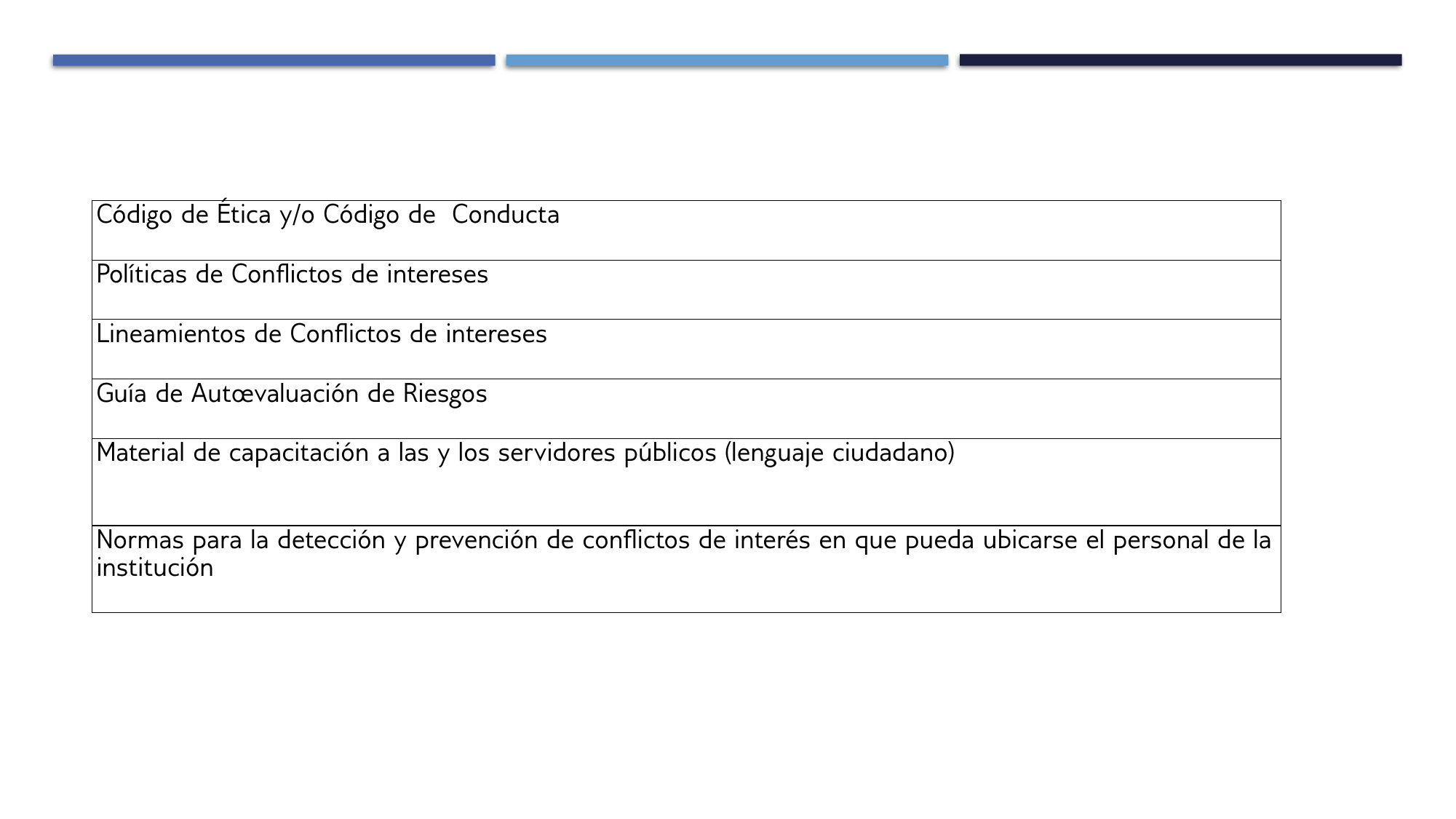

| Código de Ética y/o Código de Conducta |
| --- |
| Políticas de Conflictos de intereses |
| Lineamientos de Conflictos de intereses |
| Guía de Autoevaluación de Riesgos |
| Material de capacitación a las y los servidores públicos (lenguaje ciudadano) |
| Normas para la detección y prevención de conflictos de interés en que pueda ubicarse el personal de la institución |